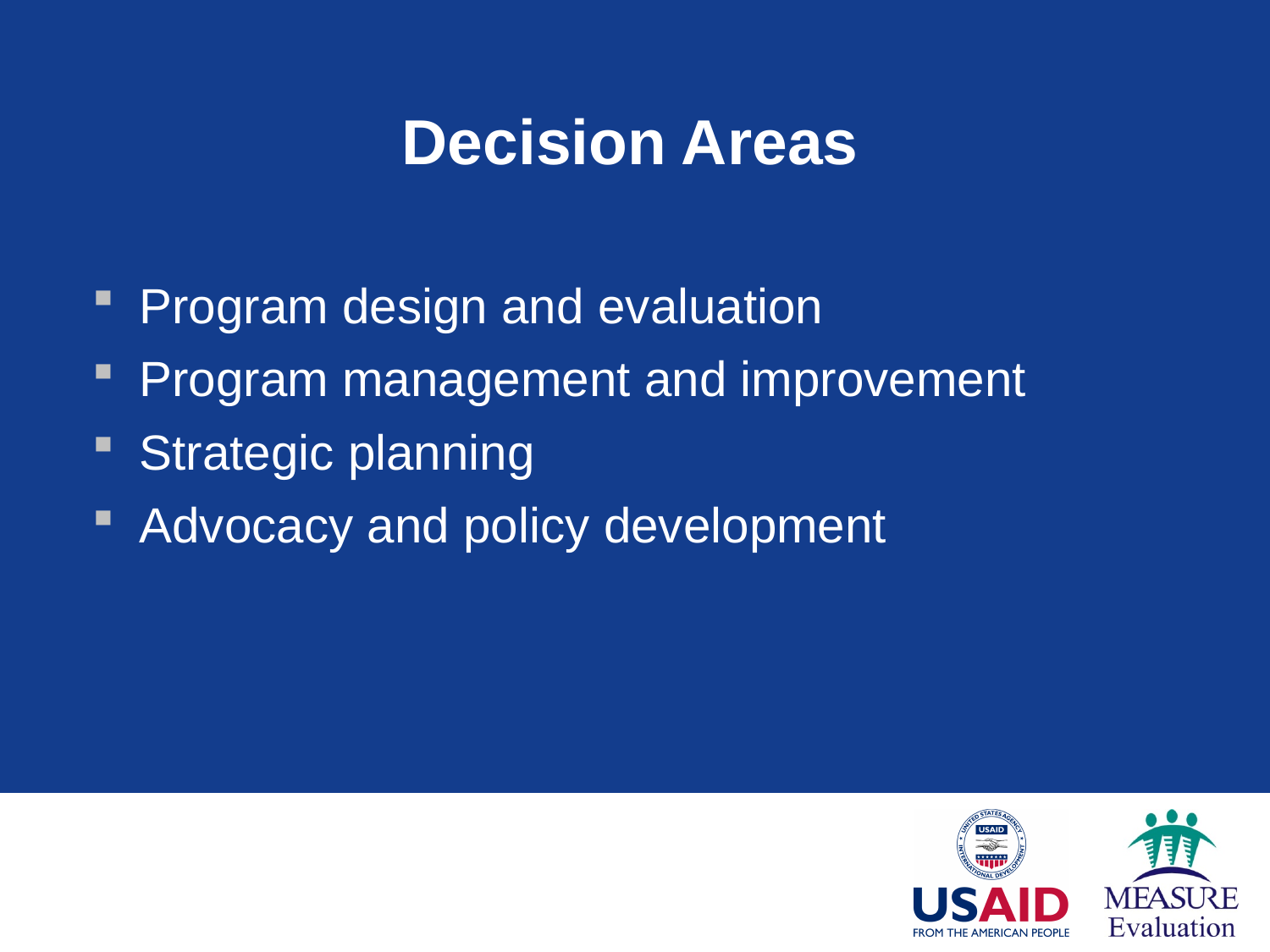

# Decision Areas
Program design and evaluation
Program management and improvement
Strategic planning
Advocacy and policy development